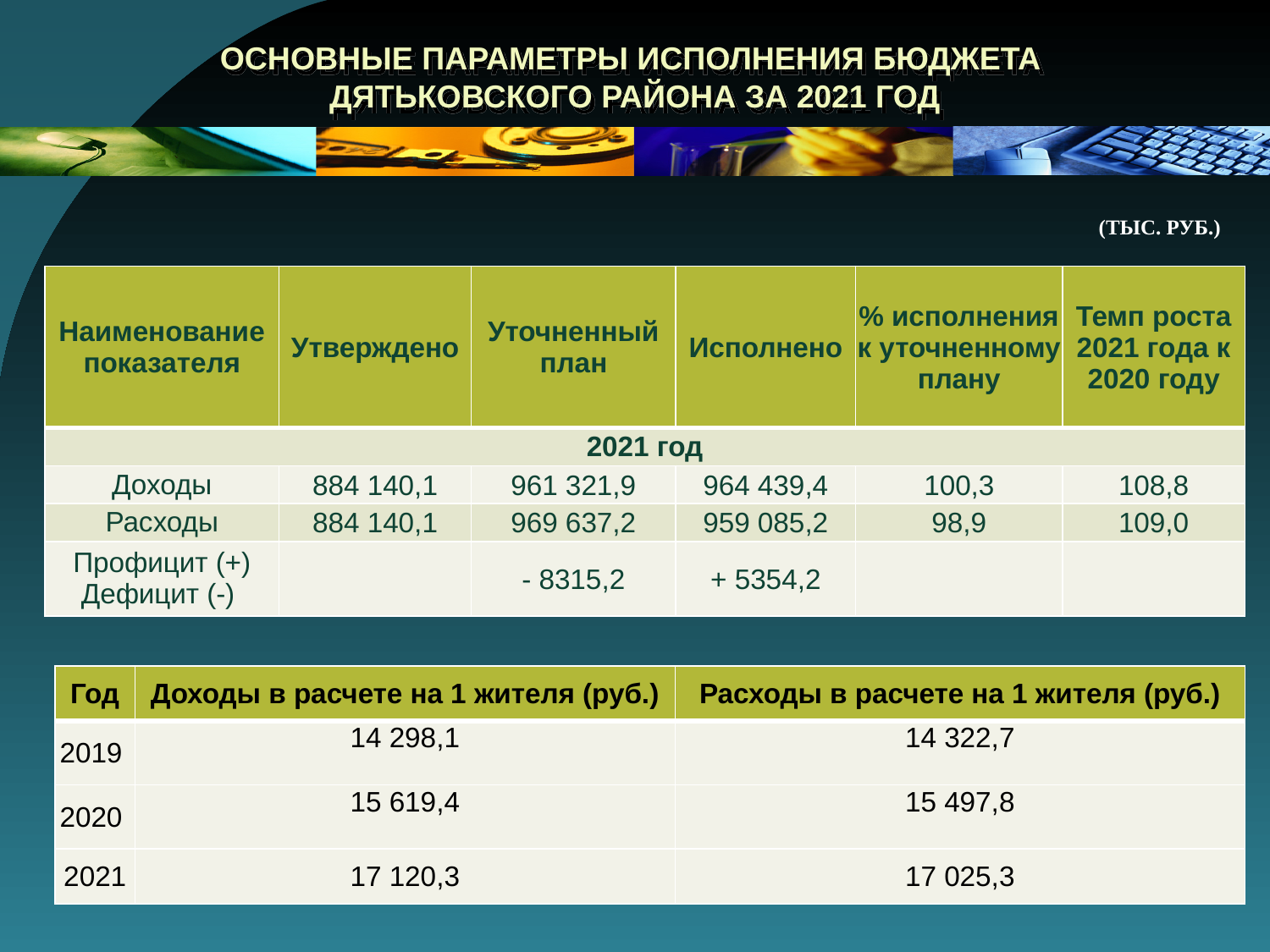

# ОСНОВНЫЕ ПАРАМЕТРЫ ИСПОЛНЕНИЯ БЮДЖЕТА ДЯТЬКОВСКОГО РАЙОНА ЗА 2021 ГОД
(ТЫС. РУБ.)
| Наименование показателя | Утверждено | Уточненный план | Исполнено | % исполнения к уточненному плану | Темп роста 2021 года к 2020 году |
| --- | --- | --- | --- | --- | --- |
| 2021 год |  |  |  |  |  |
| Доходы | 884 140,1 | 961 321,9 | 964 439,4 | 100,3 | 108,8 |
| Расходы | 884 140,1 | 969 637,2 | 959 085,2 | 98,9 | 109,0 |
| Профицит (+) Дефицит (-) |  | - 8315,2 | + 5354,2 |  |  |
| Год | Доходы в расчете на 1 жителя (руб.) | Расходы в расчете на 1 жителя (руб.) |
| --- | --- | --- |
| 2019 | 14 298,1 | 14 322,7 |
| 2020 | 15 619,4 | 15 497,8 |
| 2021 | 17 120,3 | 17 025,3 |